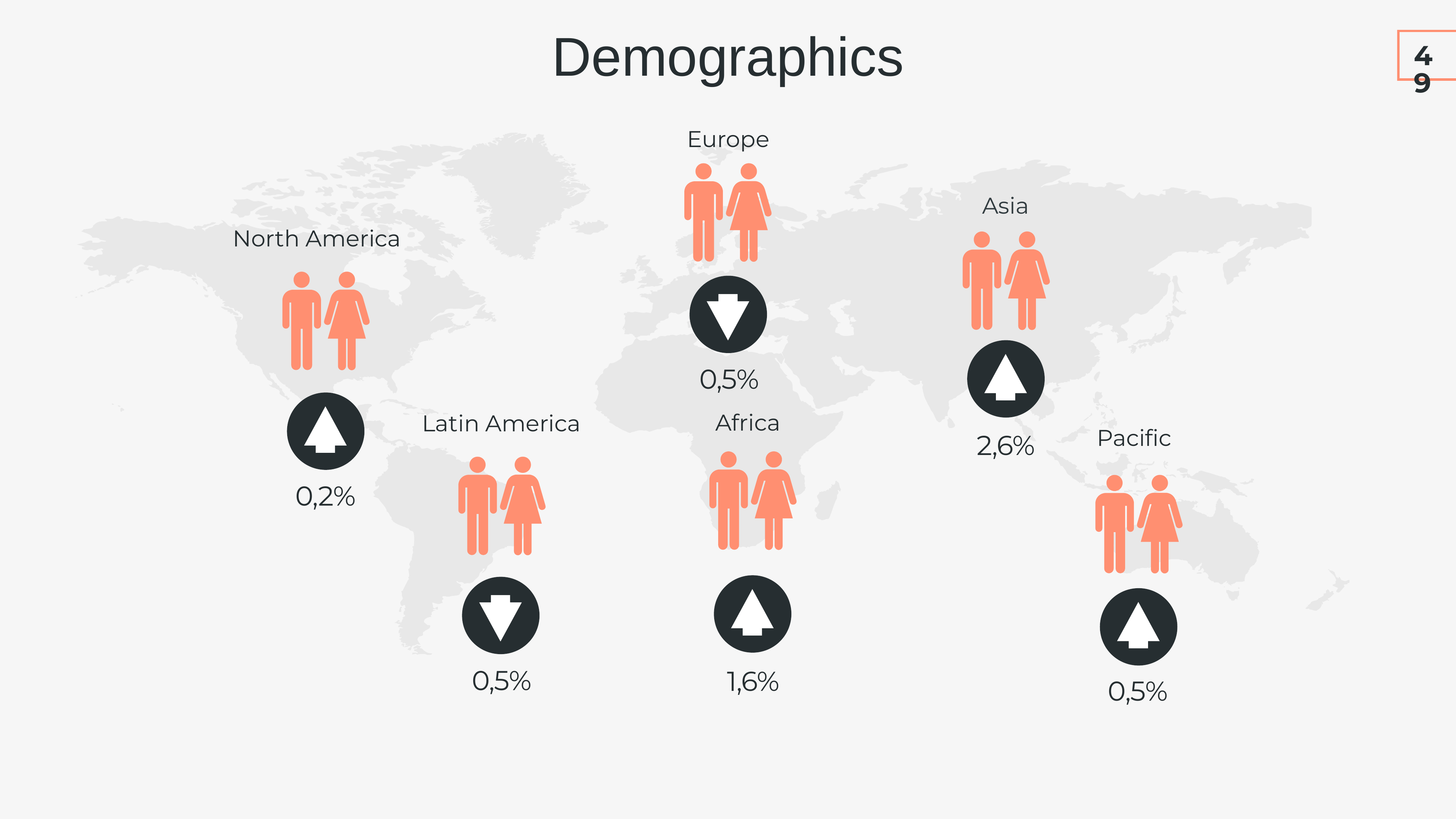

Demographics
49
Europe

Asia
North America

0,5%

Africa
Latin America
2,6%
Pacific

0,2%

0,5%
1,6%
0,5%